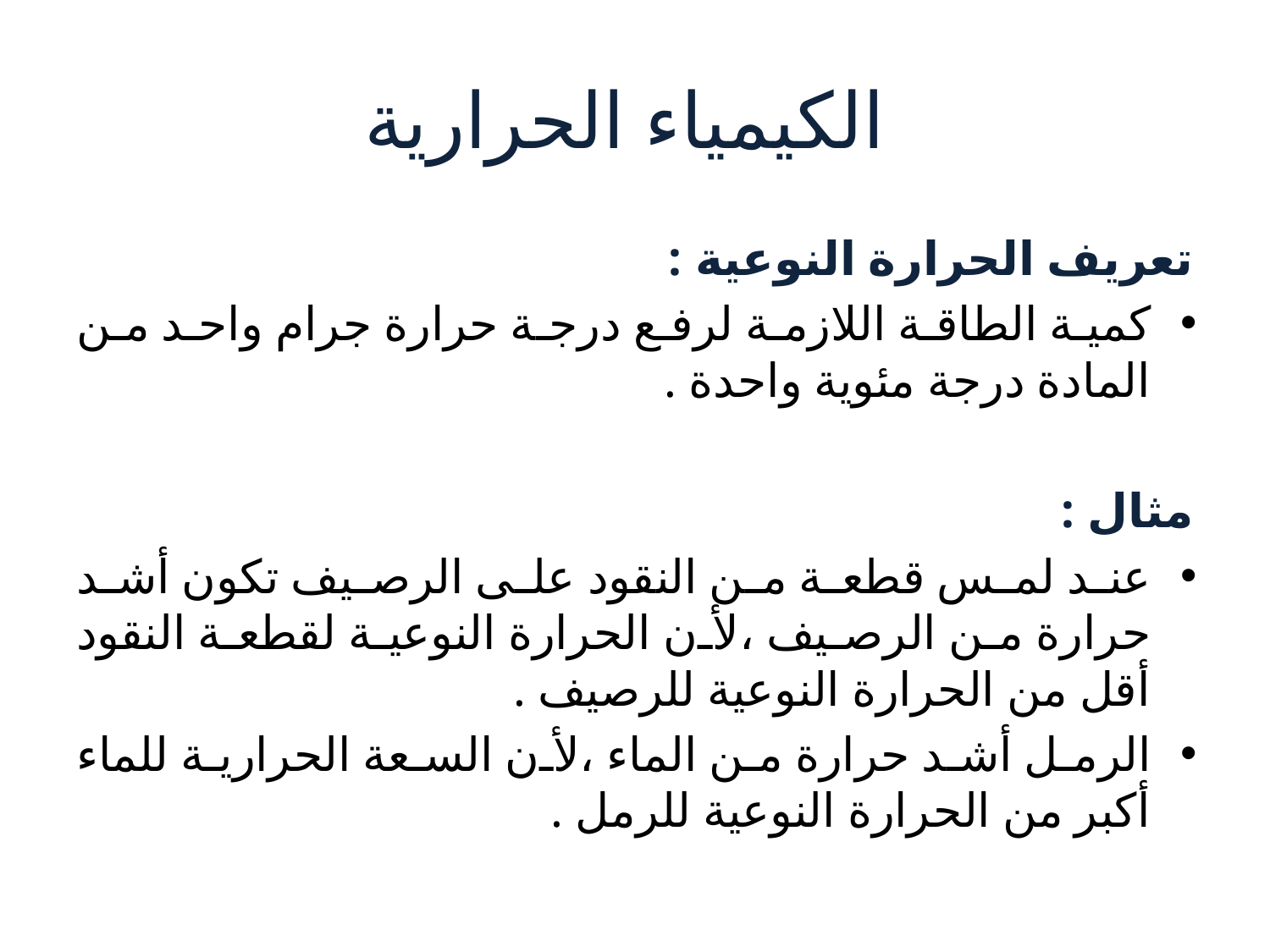

# الكيمياء الحرارية
تعريف الحرارة النوعية :
كمية الطاقة اللازمة لرفع درجة حرارة جرام واحد من المادة درجة مئوية واحدة .

مثال :
عند لمس قطعة من النقود على الرصيف تكون أشد حرارة من الرصيف ،لأن الحرارة النوعية لقطعة النقود أقل من الحرارة النوعية للرصيف .
الرمل أشد حرارة من الماء ،لأن السعة الحرارية للماء أكبر من الحرارة النوعية للرمل .